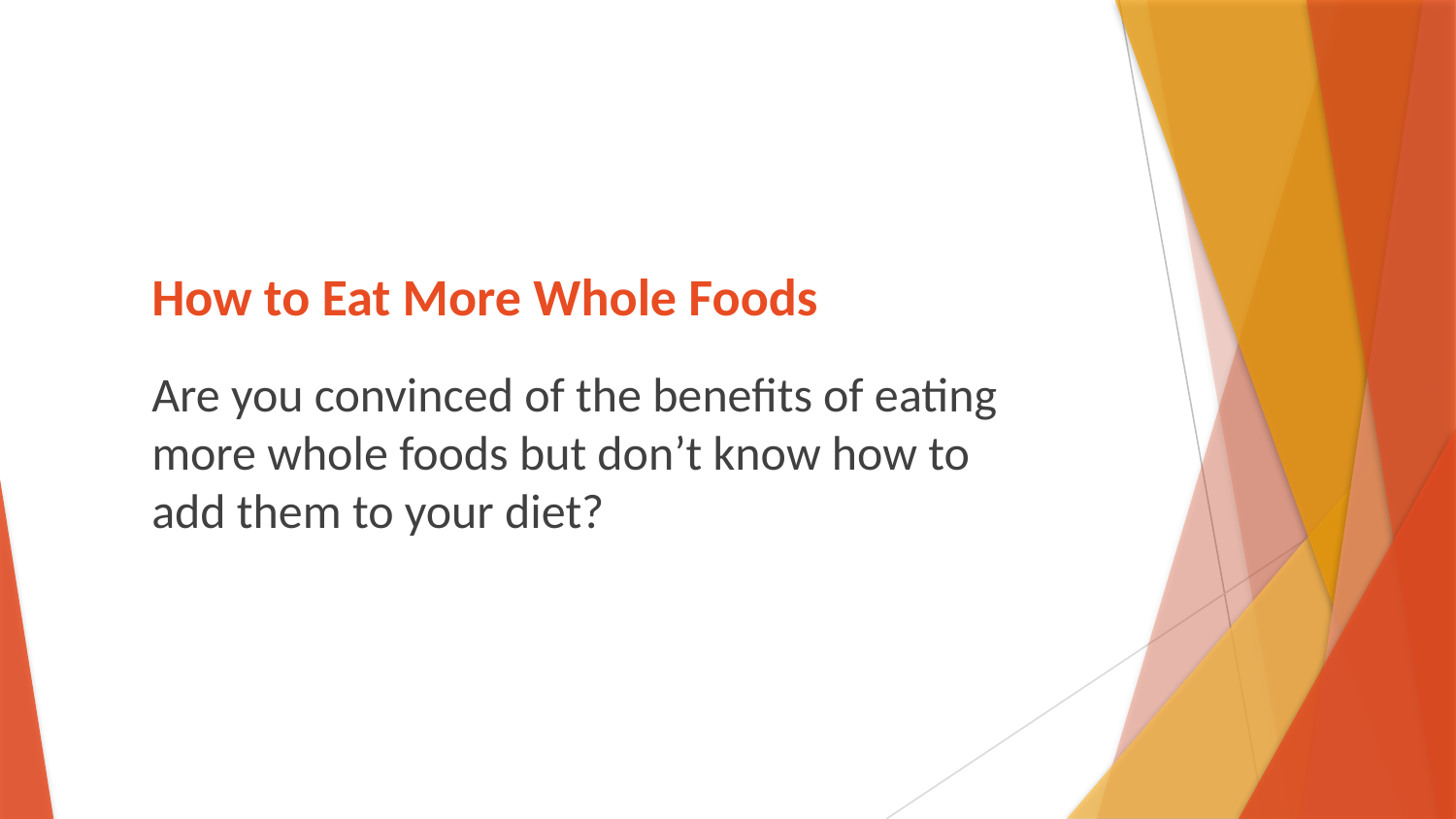

# How to Eat More Whole Foods
Are you convinced of the benefits of eating more whole foods but don’t know how to add them to your diet?